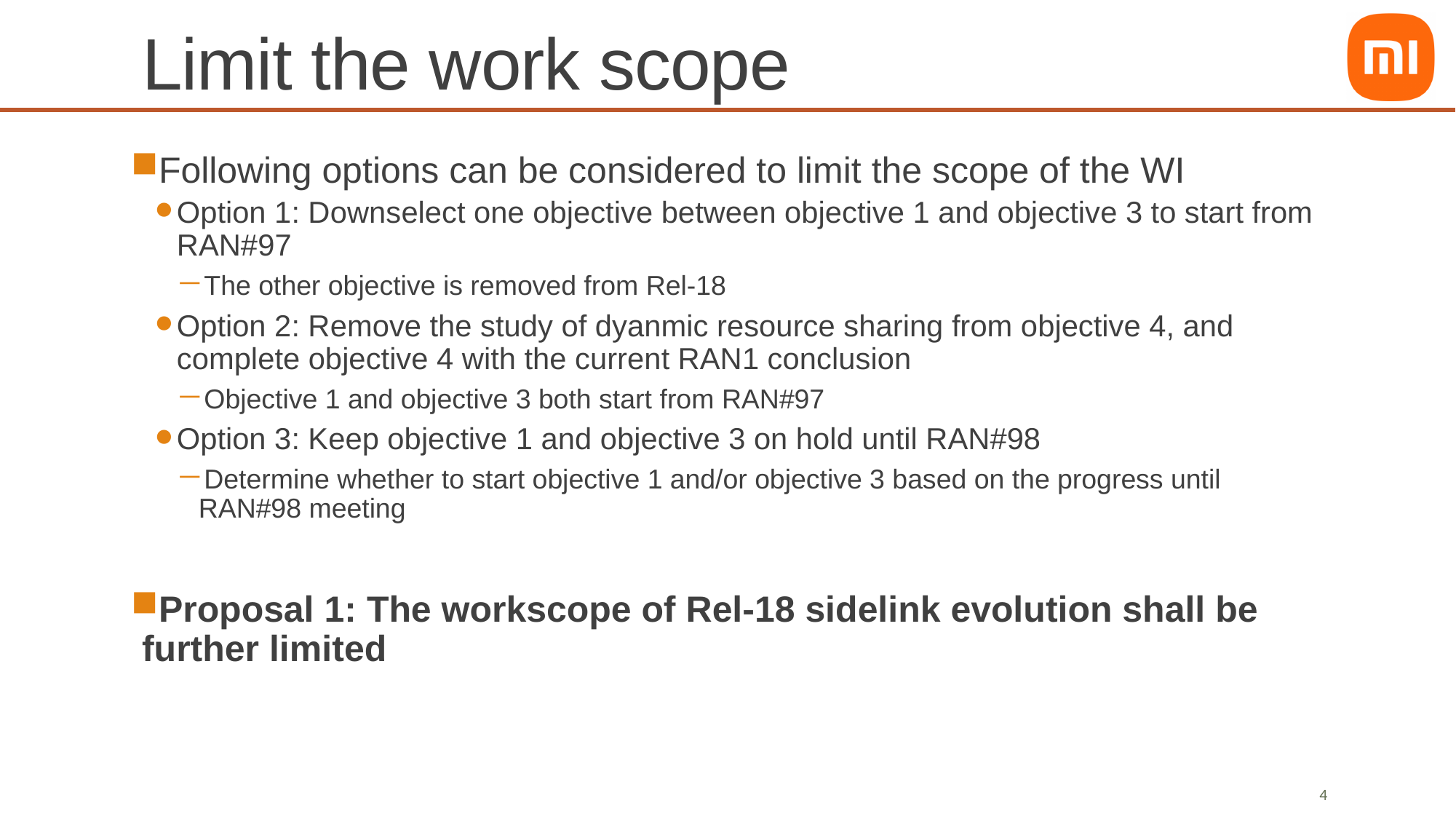

# Limit the work scope
Following options can be considered to limit the scope of the WI
Option 1: Downselect one objective between objective 1 and objective 3 to start from RAN#97
The other objective is removed from Rel-18
Option 2: Remove the study of dyanmic resource sharing from objective 4, and complete objective 4 with the current RAN1 conclusion
Objective 1 and objective 3 both start from RAN#97
Option 3: Keep objective 1 and objective 3 on hold until RAN#98
Determine whether to start objective 1 and/or objective 3 based on the progress until RAN#98 meeting

Proposal 1: The workscope of Rel-18 sidelink evolution shall be further limited